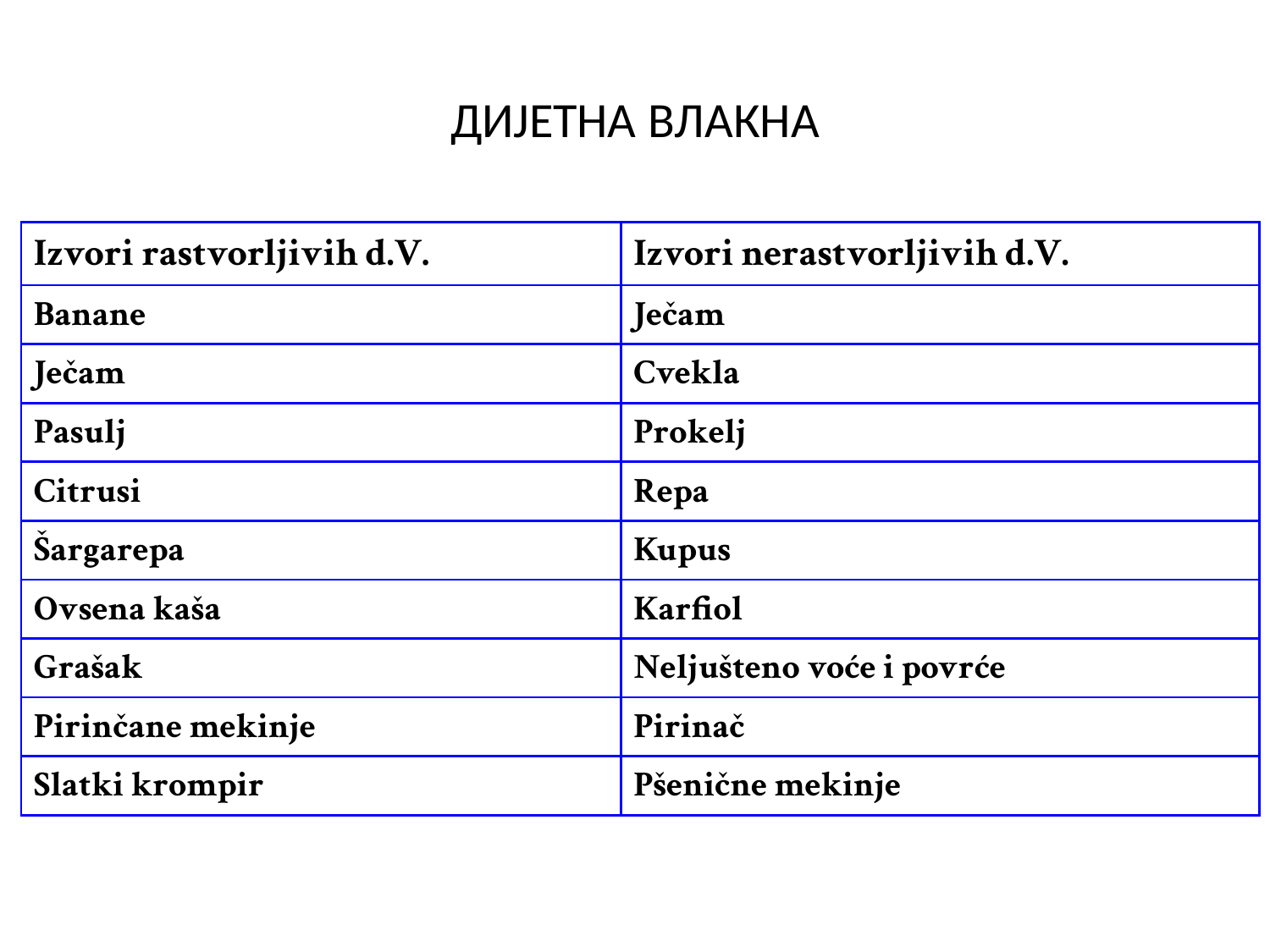

# ДИЈЕТНА ВЛАКНА
| Izvori rastvorljivih d.V. | Izvori nerastvorljivih d.V. |
| --- | --- |
| Banane | Ječam |
| Ječam | Cvekla |
| Pasulj | Prokelj |
| Citrusi | Repa |
| Šargarepa | Kupus |
| Ovsena kaša | Karfiol |
| Grašak | Neljušteno voće i povrće |
| Pirinčane mekinje | Pirinač |
| Slatki krompir | Pšenične mekinje |